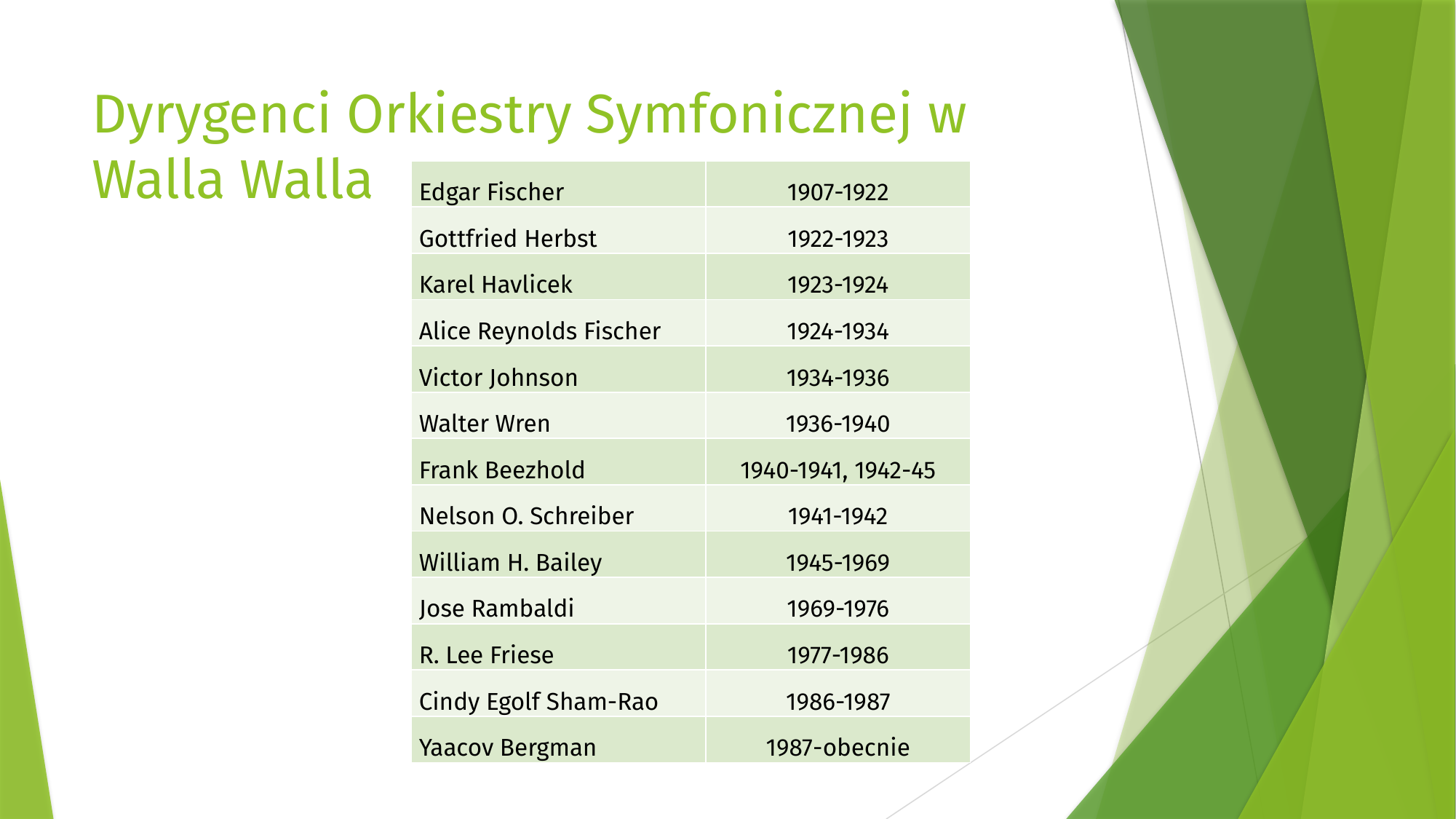

# Dyrygenci Orkiestry Symfonicznej w Walla Walla
| Edgar Fischer | 1907-1922 |
| --- | --- |
| Gottfried Herbst | 1922-1923 |
| Karel Havlicek | 1923-1924 |
| Alice Reynolds Fischer | 1924-1934 |
| Victor Johnson | 1934-1936 |
| Walter Wren | 1936-1940 |
| Frank Beezhold | 1940-1941, 1942-45 |
| Nelson O. Schreiber | 1941-1942 |
| William H. Bailey | 1945-1969 |
| Jose Rambaldi | 1969-1976 |
| R. Lee Friese | 1977-1986 |
| Cindy Egolf Sham-Rao | 1986-1987 |
| Yaacov Bergman | 1987-obecnie |